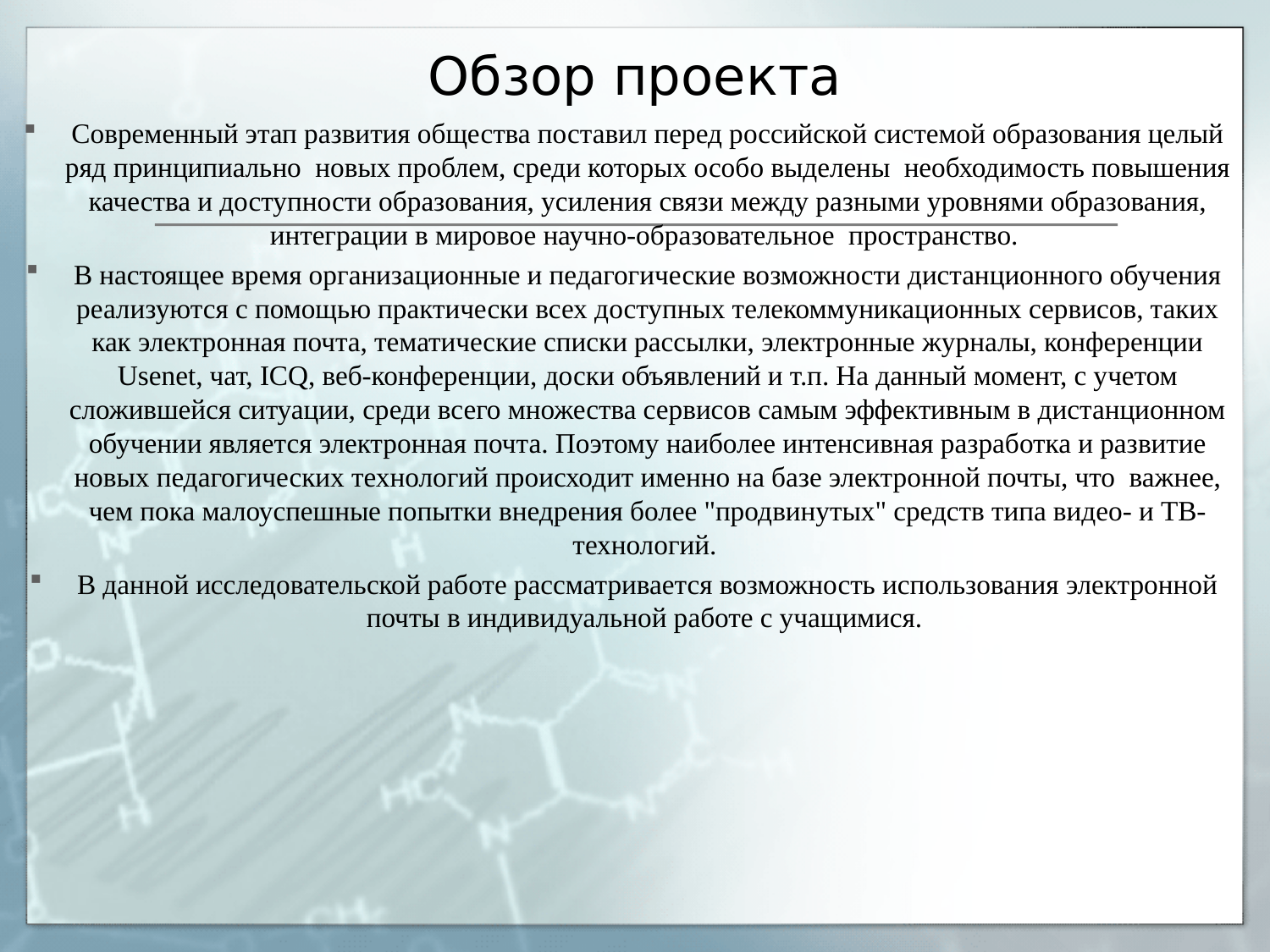

# Обзор проекта
Современный этап развития общества поставил перед российской системой образования целый ряд принципиально  новых проблем, среди которых особо выделены  необходимость повышения качества и доступности образования, усиления связи между разными уровнями образования, интеграции в мировое научно-образовательное  пространство.
В настоящее время организационные и педагогические возможности дистанционного обучения реализуются с помощью практически всех доступных телекоммуникационных сервисов, таких как электронная почта, тематические списки рассылки, электронные журналы, конференции Usenet, чат, ICQ, веб-конференции, доски объявлений и т.п. На данный момент, с учетом сложившейся ситуации, среди всего множества сервисов самым эффективным в дистанционном обучении является электронная почта. Поэтому наиболее интенсивная разработка и развитие новых педагогических технологий происходит именно на базе электронной почты, что  важнее, чем пока малоуспешные попытки внедрения более "продвинутых" средств типа видео- и ТВ-технологий.
В данной исследовательской работе рассматривается возможность использования электронной почты в индивидуальной работе с учащимися.